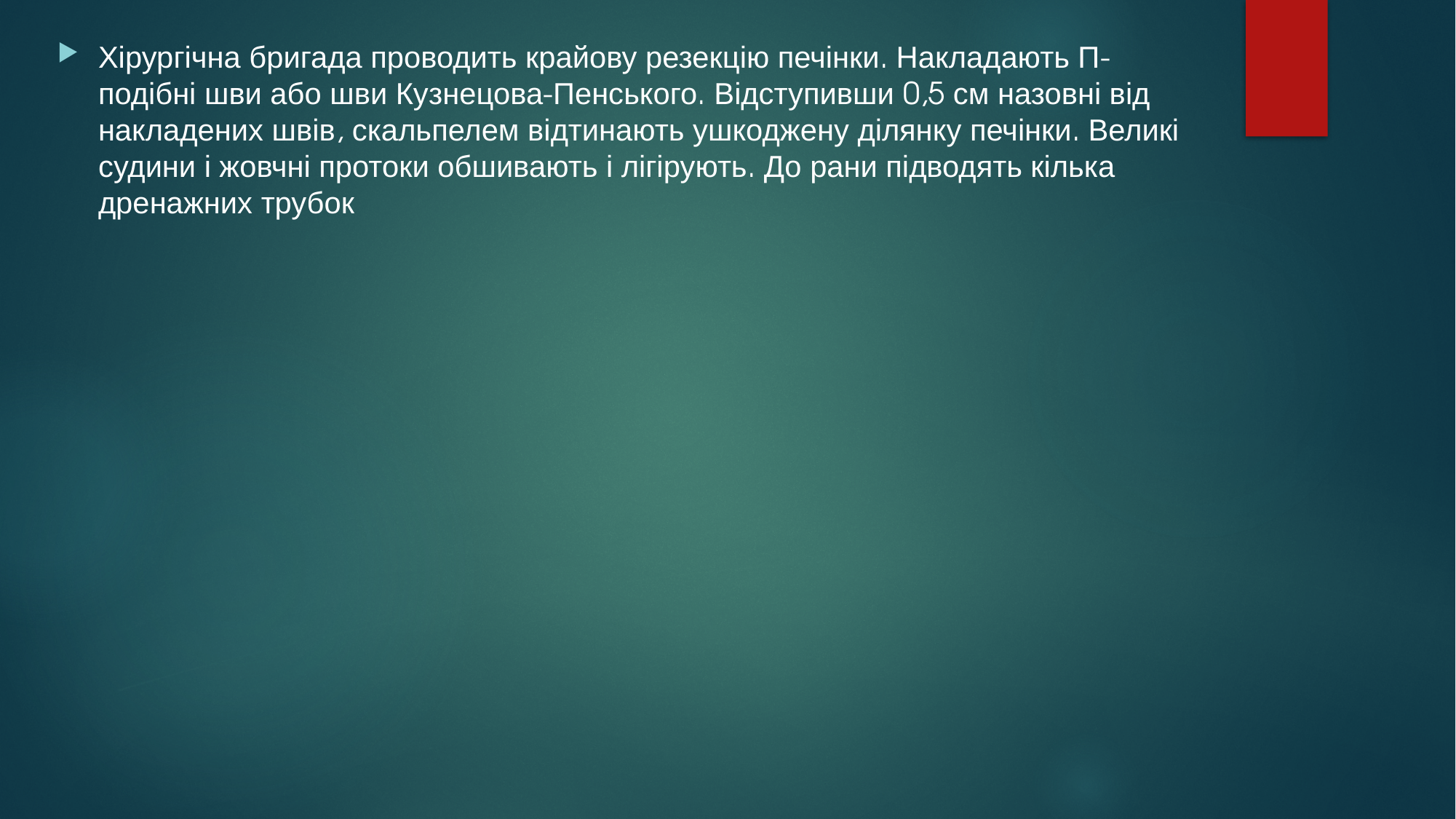

Хірургічна бригада проводить крайову резекцію печінки. Накладають П-подібні шви або шви Кузнецова-Пенського. Відступивши 0,5 см назовні від накладених швів, скальпелем відтинають ушкоджену ділянку печінки. Великі судини і жовчні протоки обшивають і лігірують. До рани підводять кілька дренажних трубок